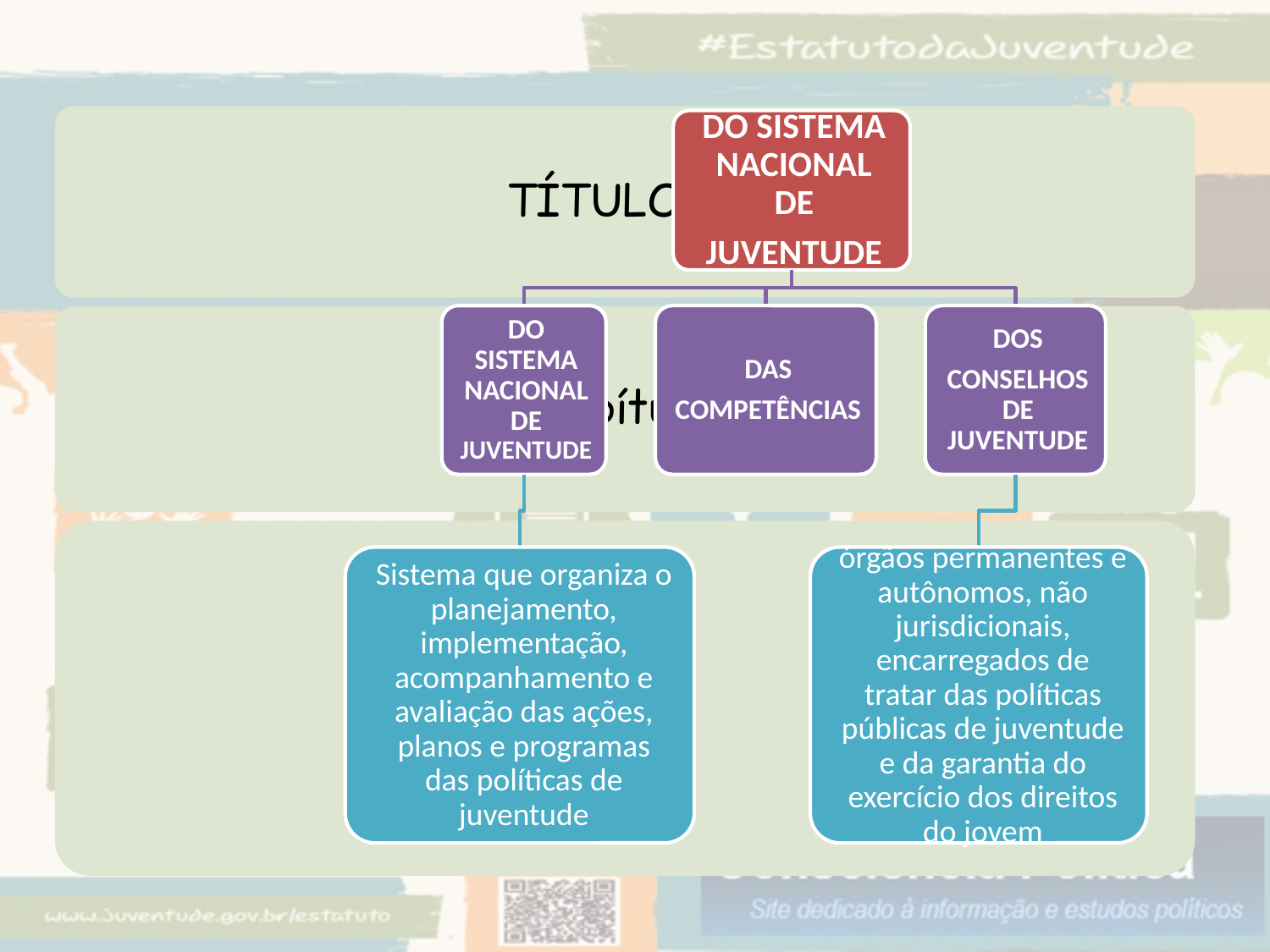

Capítulo
TÍTULO II
DO SISTEMA NACIONAL DE
JUVENTUDE
DO SISTEMA NACIONAL DE JUVENTUDE
Sistema que organiza o planejamento, implementação, acompanhamento e avaliação das ações, planos e programas das políticas de juventude
DAS
COMPETÊNCIAS
DOS
CONSELHOS DE JUVENTUDE
órgãos permanentes e autônomos, não jurisdicionais, encarregados de tratar das políticas públicas de juventude e da garantia do exercício dos direitos do jovem